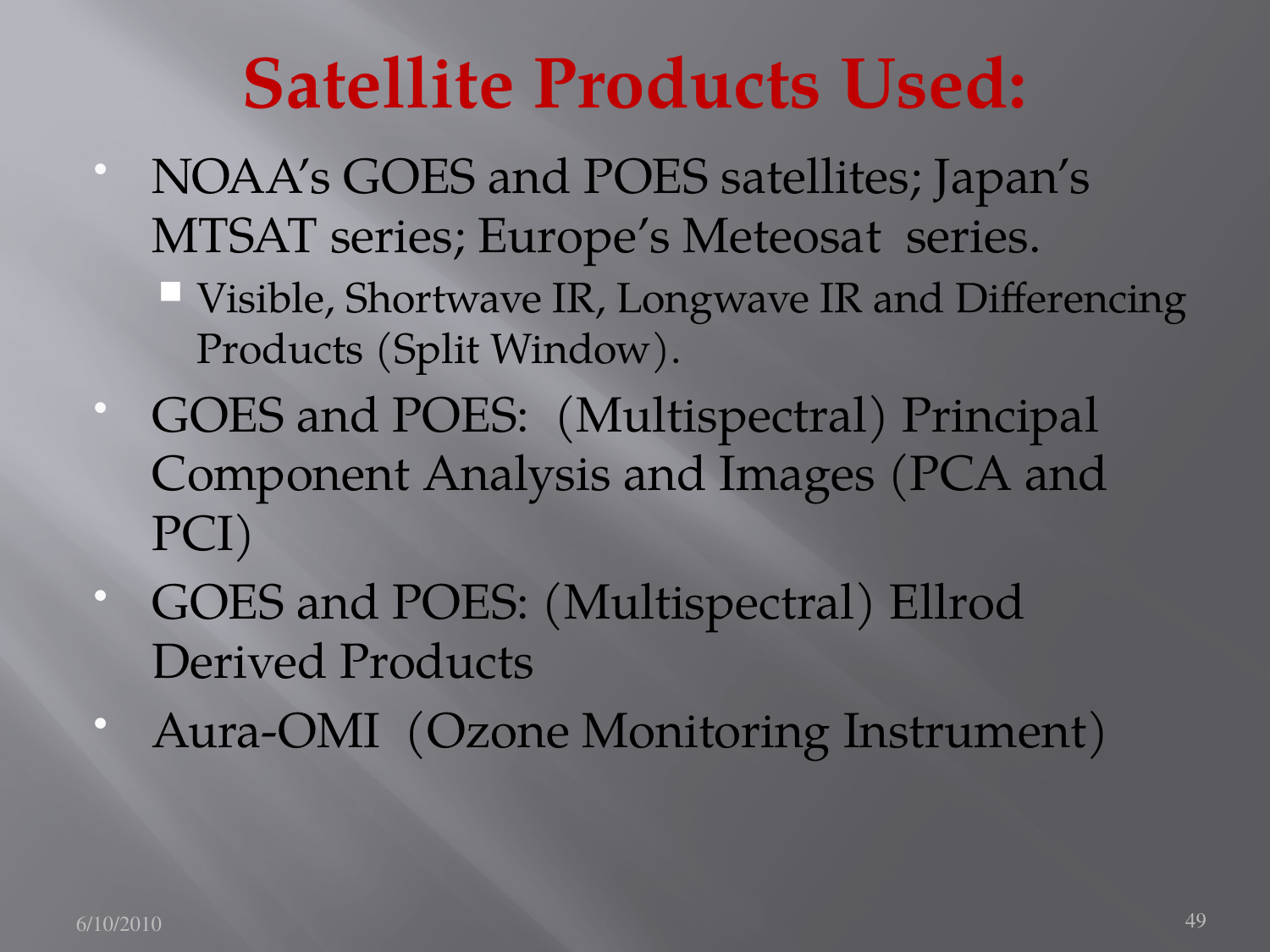

# Satellite Products Used:
NOAA’s GOES and POES satellites; Japan’s MTSAT series; Europe’s Meteosat  series.
Visible, Shortwave IR, Longwave IR and Differencing Products (Split Window).
GOES and POES:  (Multispectral) Principal Component Analysis and Images (PCA and PCI)
GOES and POES: (Multispectral) Ellrod Derived Products
Aura-OMI  (Ozone Monitoring Instrument)

6/10/2010
49